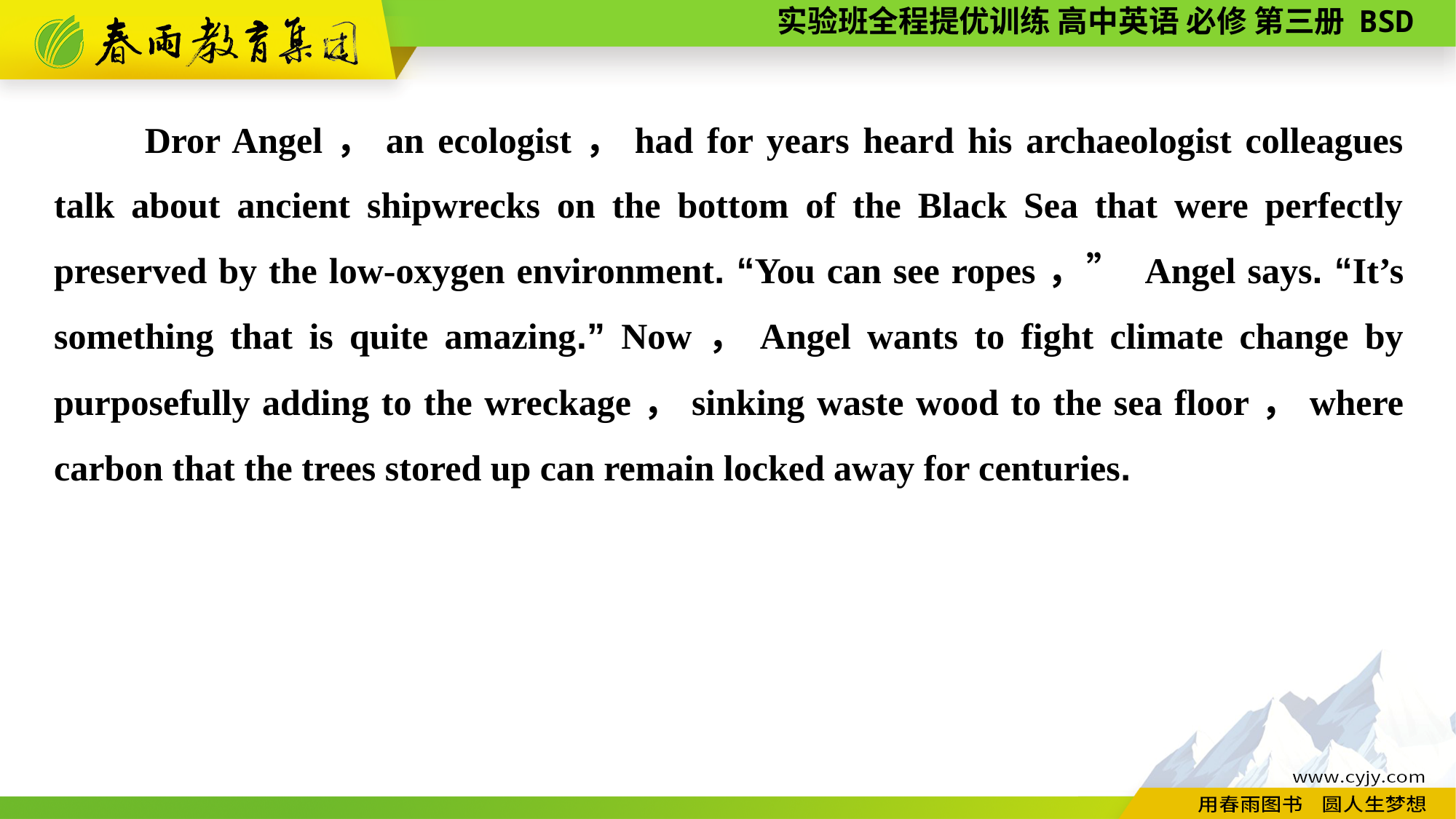

Dror Angel，an ecologist，had for years heard his archaeologist colleagues talk about ancient shipwrecks on the bottom of the Black Sea that were perfectly preserved by the low-oxygen environment. “You can see ropes，” Angel says. “It’s something that is quite amazing.” Now，Angel wants to fight climate change by purposefully adding to the wreckage，sinking waste wood to the sea floor，where carbon that the trees stored up can remain locked away for centuries.